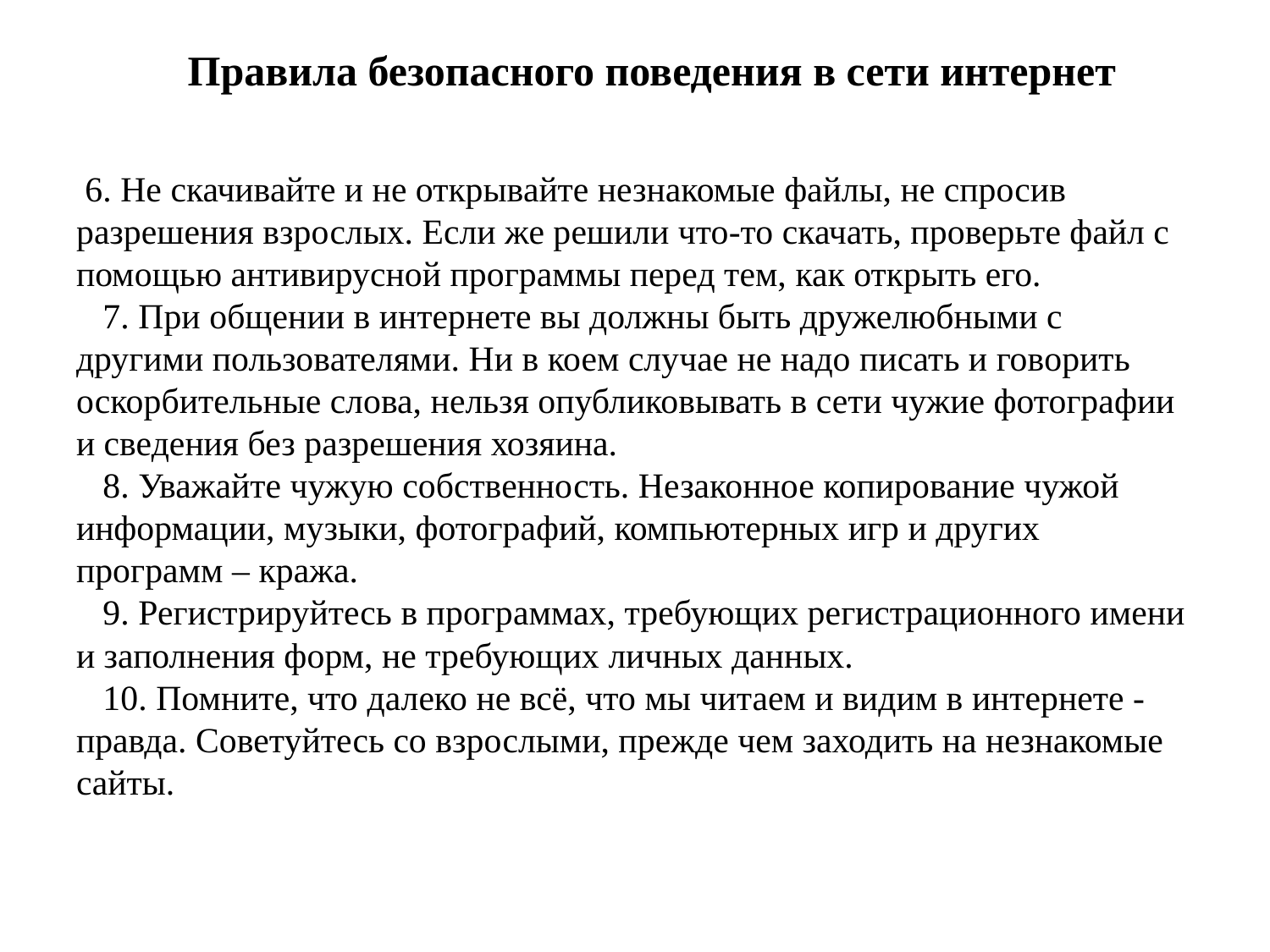

# 6. Не скачивайте и не открывайте незнакомые файлы, не спросив разрешения взрослых. Если же решили что-то скачать, проверьте файл с помощью антивирусной программы перед тем, как открыть его. 7. При общении в интернете вы должны быть дружелюбными с другими пользователями. Ни в коем случае не надо писать и говорить оскорбительные слова, нельзя опубликовывать в сети чужие фотографии и сведения без разрешения хозяина. 8. Уважайте чужую собственность. Незаконное копирование чужой информации, музыки, фотографий, компьютерных игр и других программ – кража. 9. Регистрируйтесь в программах, требующих регистрационного имени и заполнения форм, не требующих личных данных. 10. Помните, что далеко не всё, что мы читаем и видим в интернете -правда. Советуйтесь со взрослыми, прежде чем заходить на незнакомые сайты.
| Правила безопасного поведения в сети интернет |
| --- |